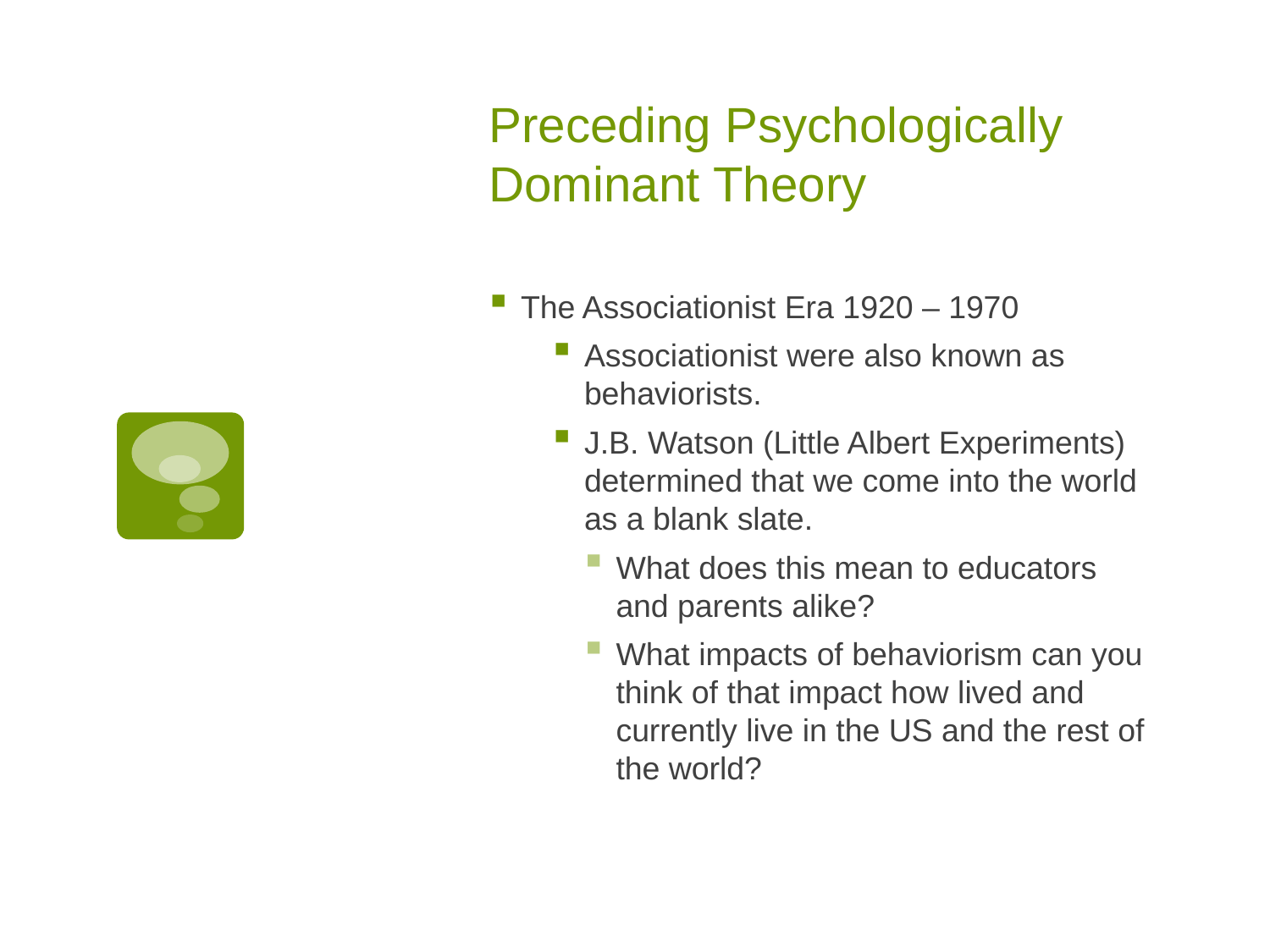

# Preceding Psychologically Dominant Theory
The Associationist Era 1920 – 1970
Associationist were also known as behaviorists.
J.B. Watson (Little Albert Experiments) determined that we come into the world as a blank slate.
What does this mean to educators and parents alike?
What impacts of behaviorism can you think of that impact how lived and currently live in the US and the rest of the world?